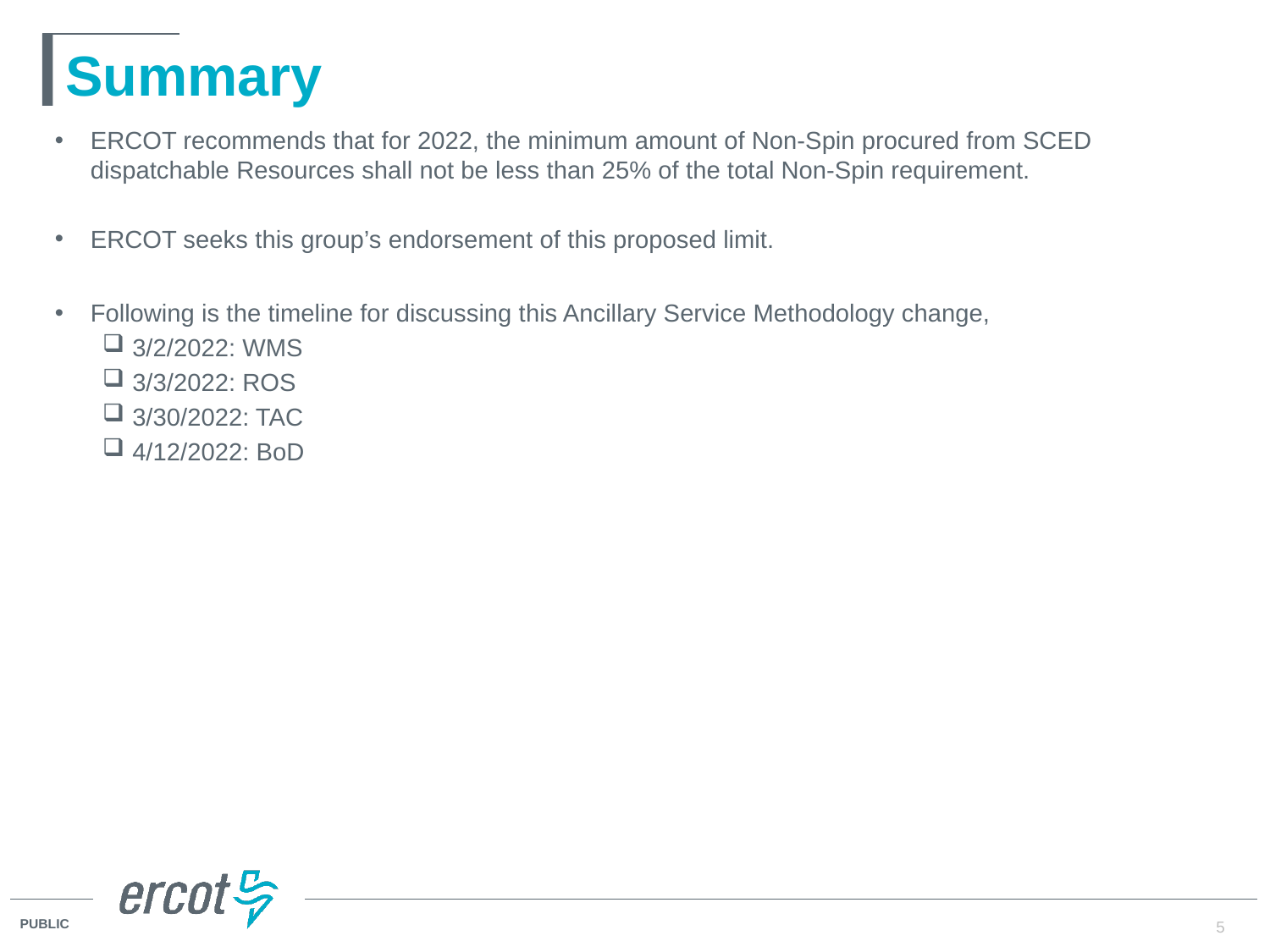

# Summary
ERCOT recommends that for 2022, the minimum amount of Non-Spin procured from SCED dispatchable Resources shall not be less than 25% of the total Non-Spin requirement.

ERCOT seeks this group’s endorsement of this proposed limit.

Following is the timeline for discussing this Ancillary Service Methodology change,
3/2/2022: WMS
3/3/2022: ROS
3/30/2022: TAC
4/12/2022: BoD

5